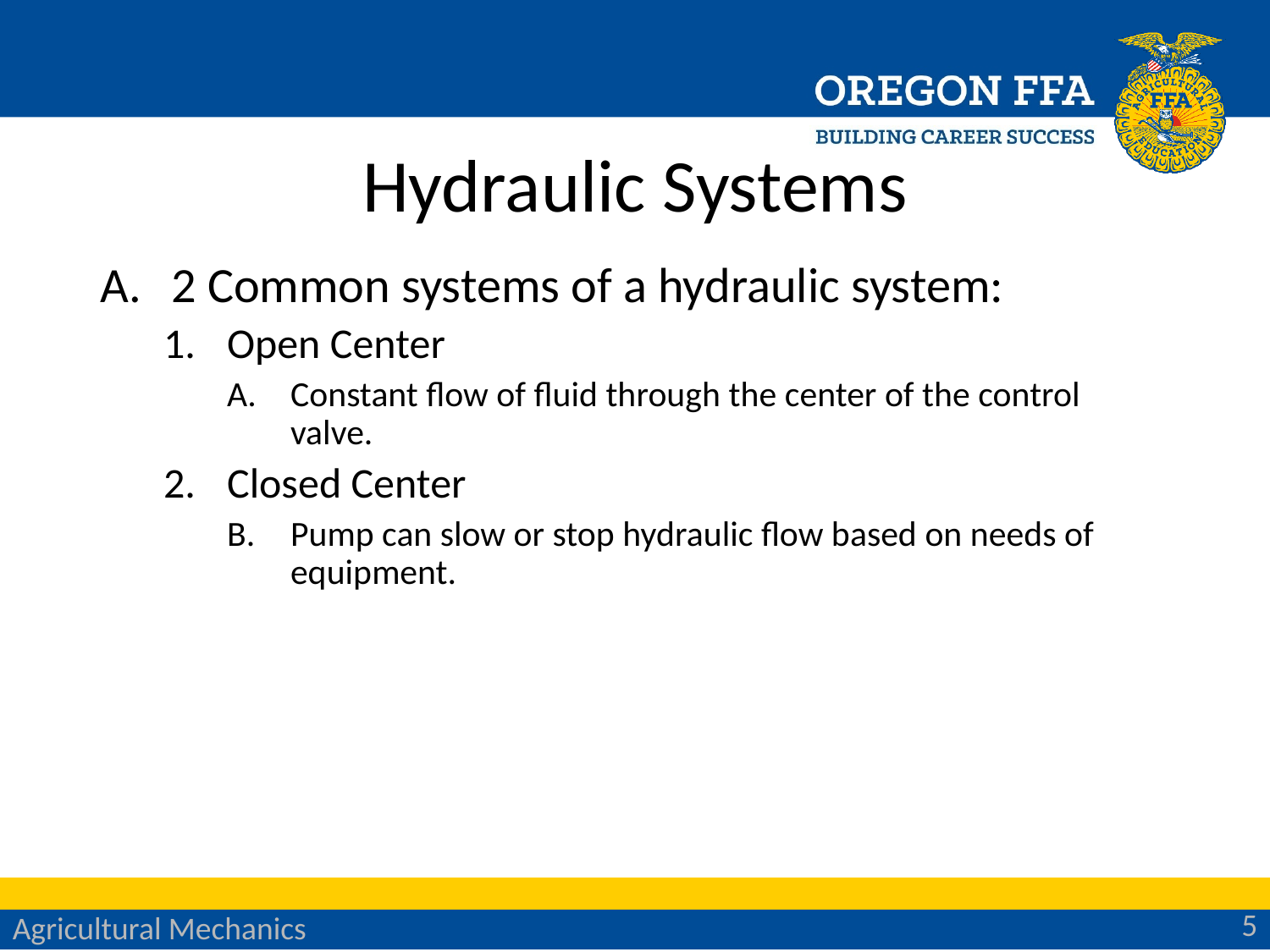

# Hydraulic Systems
2 Common systems of a hydraulic system:
Open Center
Constant flow of fluid through the center of the control valve.
Closed Center
Pump can slow or stop hydraulic flow based on needs of equipment.
5
Agricultural Mechanics